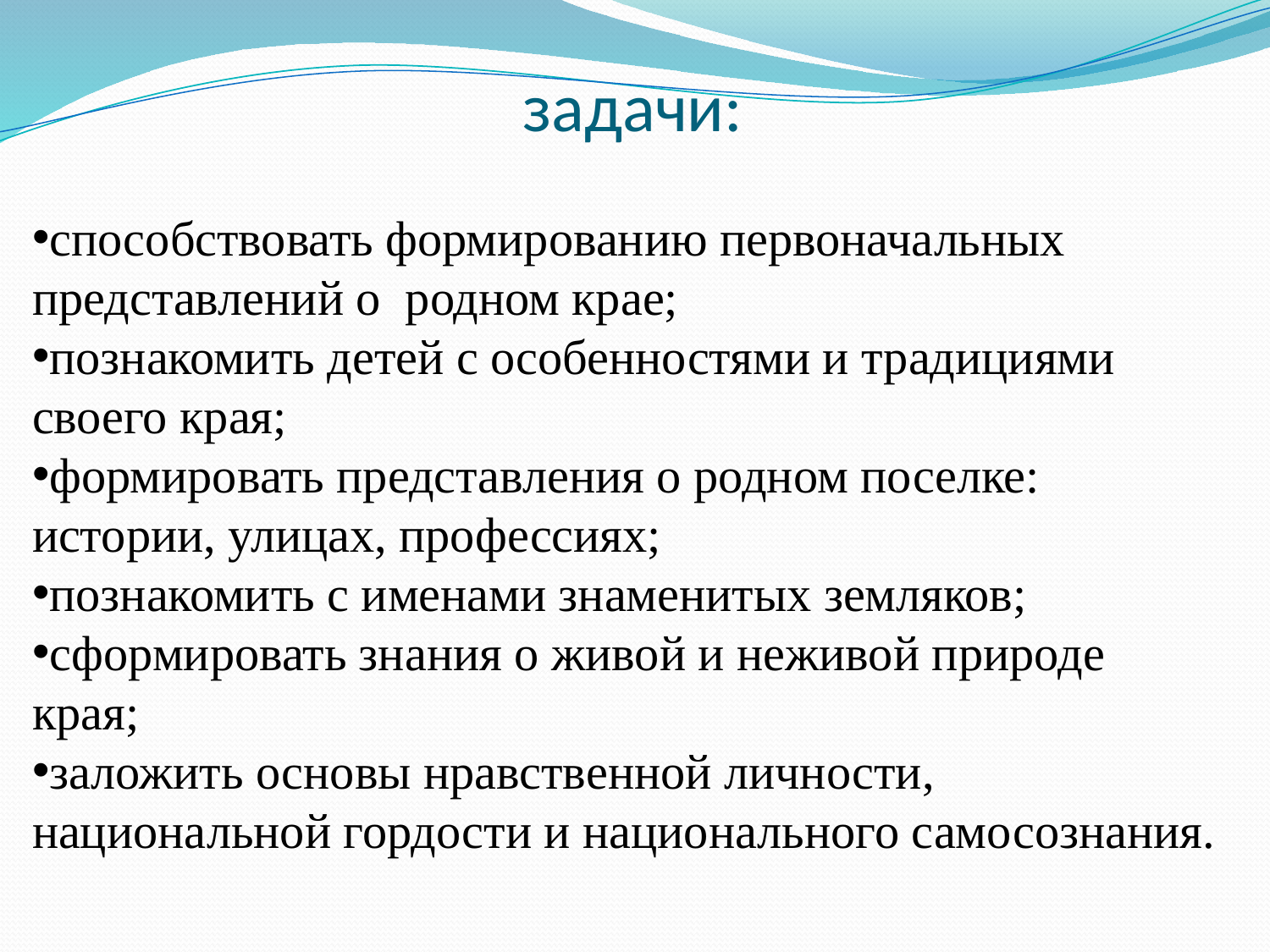

# задачи:
способствовать формированию первоначальных представлений о  родном крае;
познакомить детей с особенностями и традициями своего края;
формировать представления о родном поселке: истории, улицах, профессиях;
познакомить с именами знаменитых земляков;
сформировать знания о живой и неживой природе  края;
заложить основы нравственной личности, национальной гордости и национального самосознания.